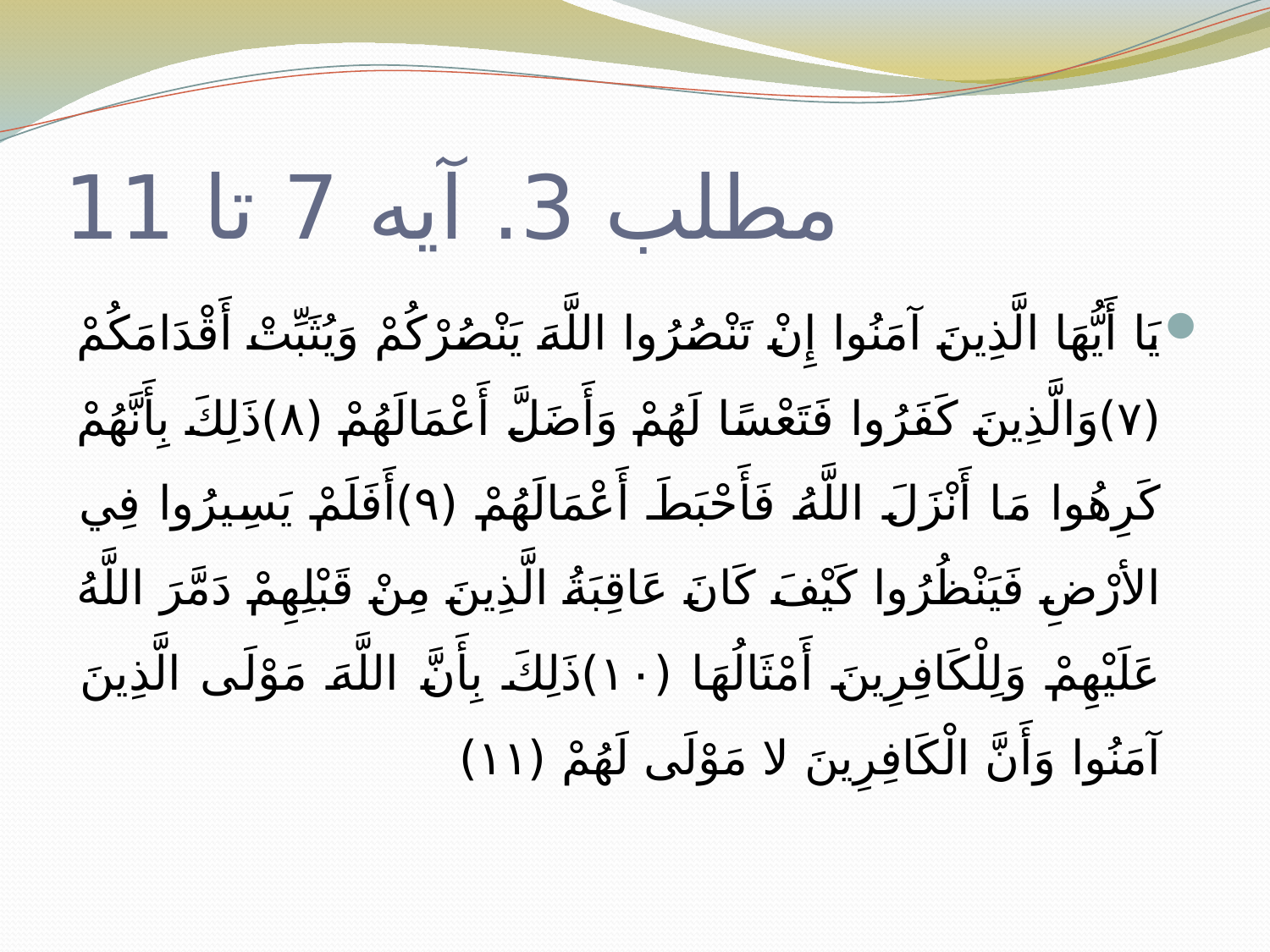

# مطلب 3. آیه 7 تا 11
يَا أَيُّهَا الَّذِينَ آمَنُوا إِنْ تَنْصُرُوا اللَّهَ يَنْصُرْكُمْ وَيُثَبِّتْ أَقْدَامَكُمْ (٧)وَالَّذِينَ كَفَرُوا فَتَعْسًا لَهُمْ وَأَضَلَّ أَعْمَالَهُمْ (٨)ذَلِكَ بِأَنَّهُمْ كَرِهُوا مَا أَنْزَلَ اللَّهُ فَأَحْبَطَ أَعْمَالَهُمْ (٩)أَفَلَمْ يَسِيرُوا فِي الأرْضِ فَيَنْظُرُوا كَيْفَ كَانَ عَاقِبَةُ الَّذِينَ مِنْ قَبْلِهِمْ دَمَّرَ اللَّهُ عَلَيْهِمْ وَلِلْكَافِرِينَ أَمْثَالُهَا (١٠)ذَلِكَ بِأَنَّ اللَّهَ مَوْلَى الَّذِينَ آمَنُوا وَأَنَّ الْكَافِرِينَ لا مَوْلَى لَهُمْ (١١)